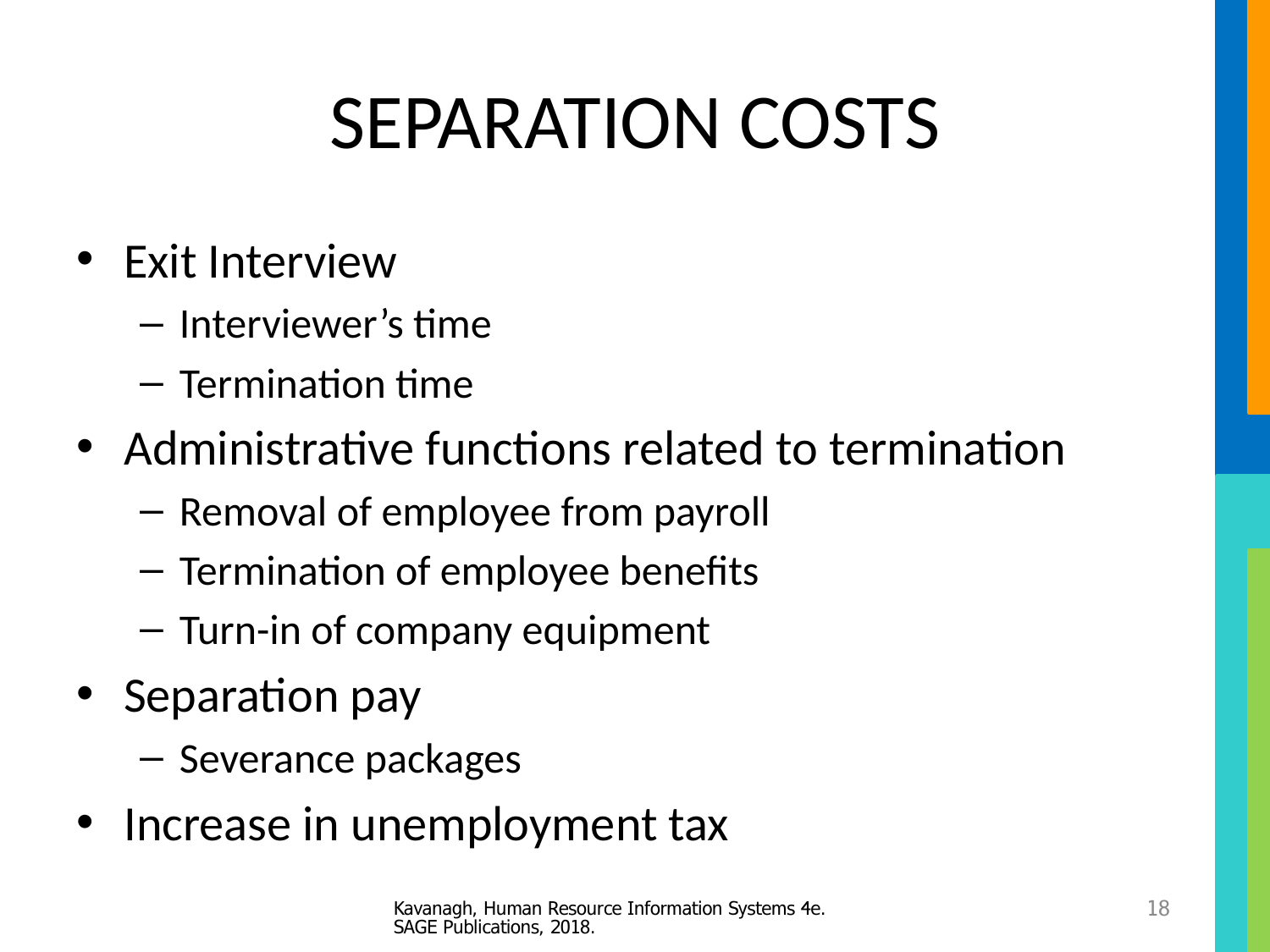

# SEPARATION COSTS
Exit Interview
Interviewer’s time
Termination time
Administrative functions related to termination
Removal of employee from payroll
Termination of employee benefits
Turn-in of company equipment
Separation pay
Severance packages
Increase in unemployment tax
Kavanagh, Human Resource Information Systems 4e. SAGE Publications, 2018.
18